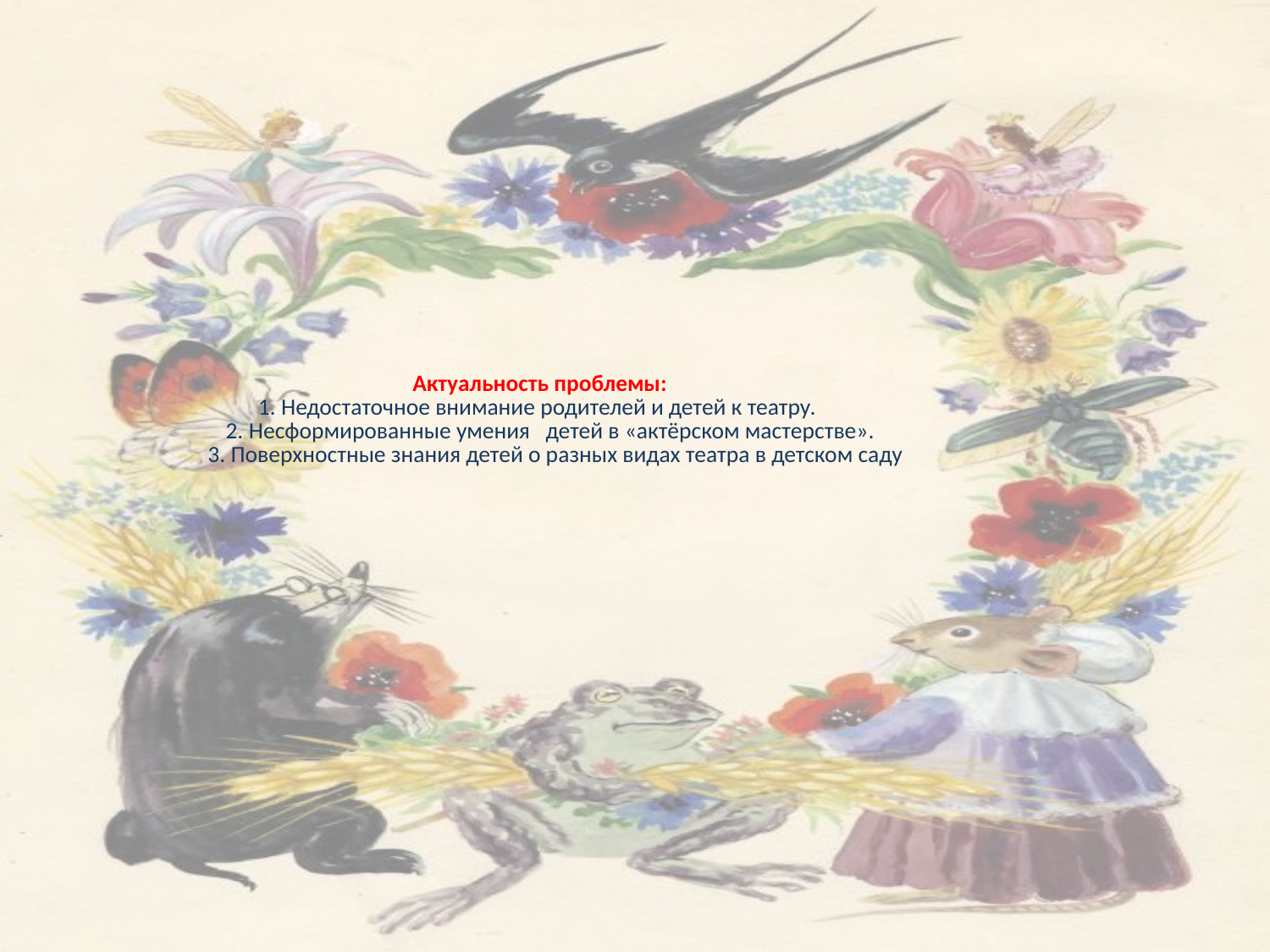

Актуальность проблемы:
1. Недостаточное внимание родителей и детей к театру.
    2. Несформированные умения   детей в «актёрском мастерстве».
      3. Поверхностные знания детей о разных видах театра в детском саду